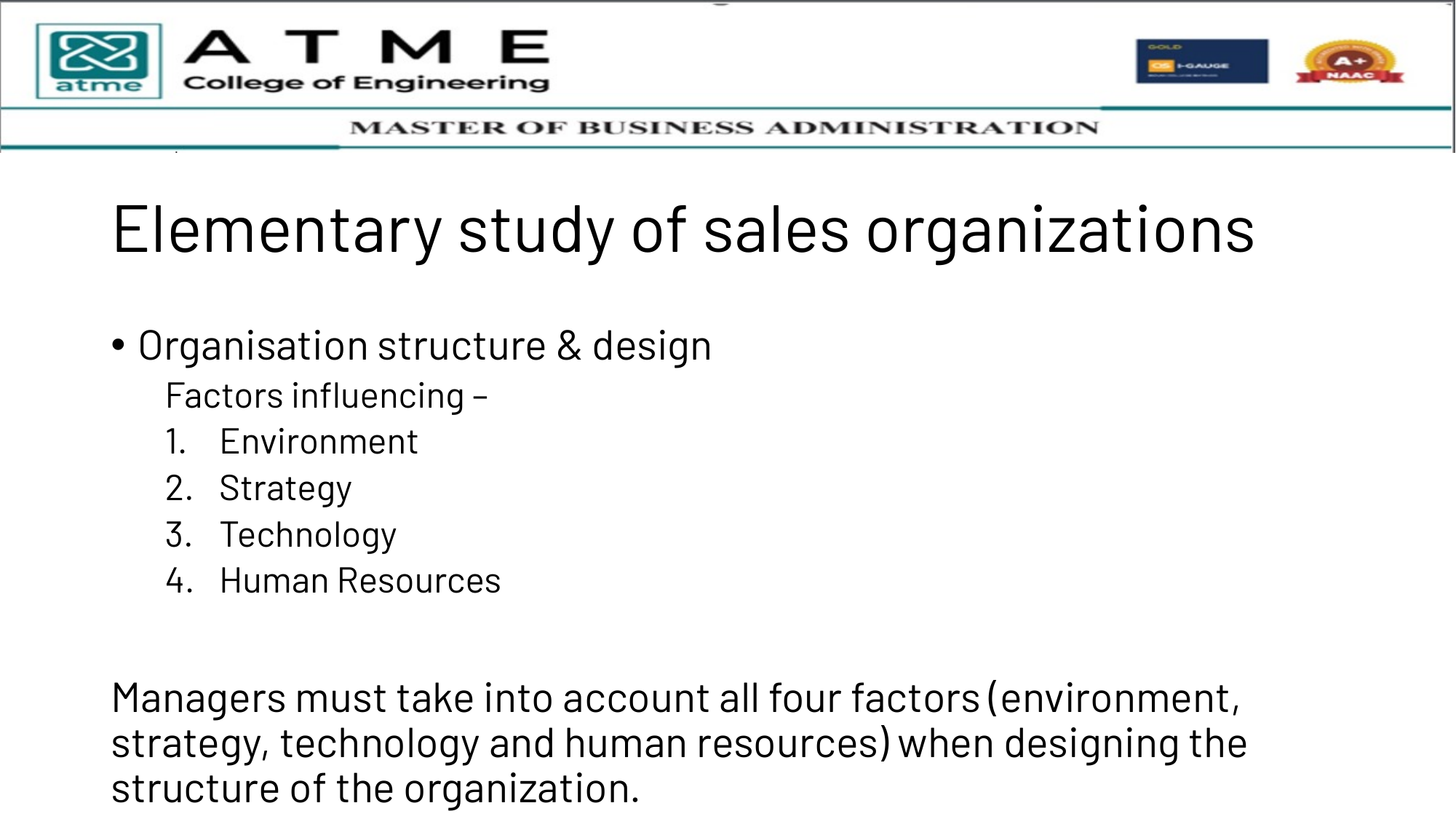

# Elementary study of sales organizations
Organisation structure & design
Factors influencing –
Environment
Strategy
Technology
Human Resources

Managers must take into account all four factors (environment, strategy, technology and human resources) when designing the structure of the organization.